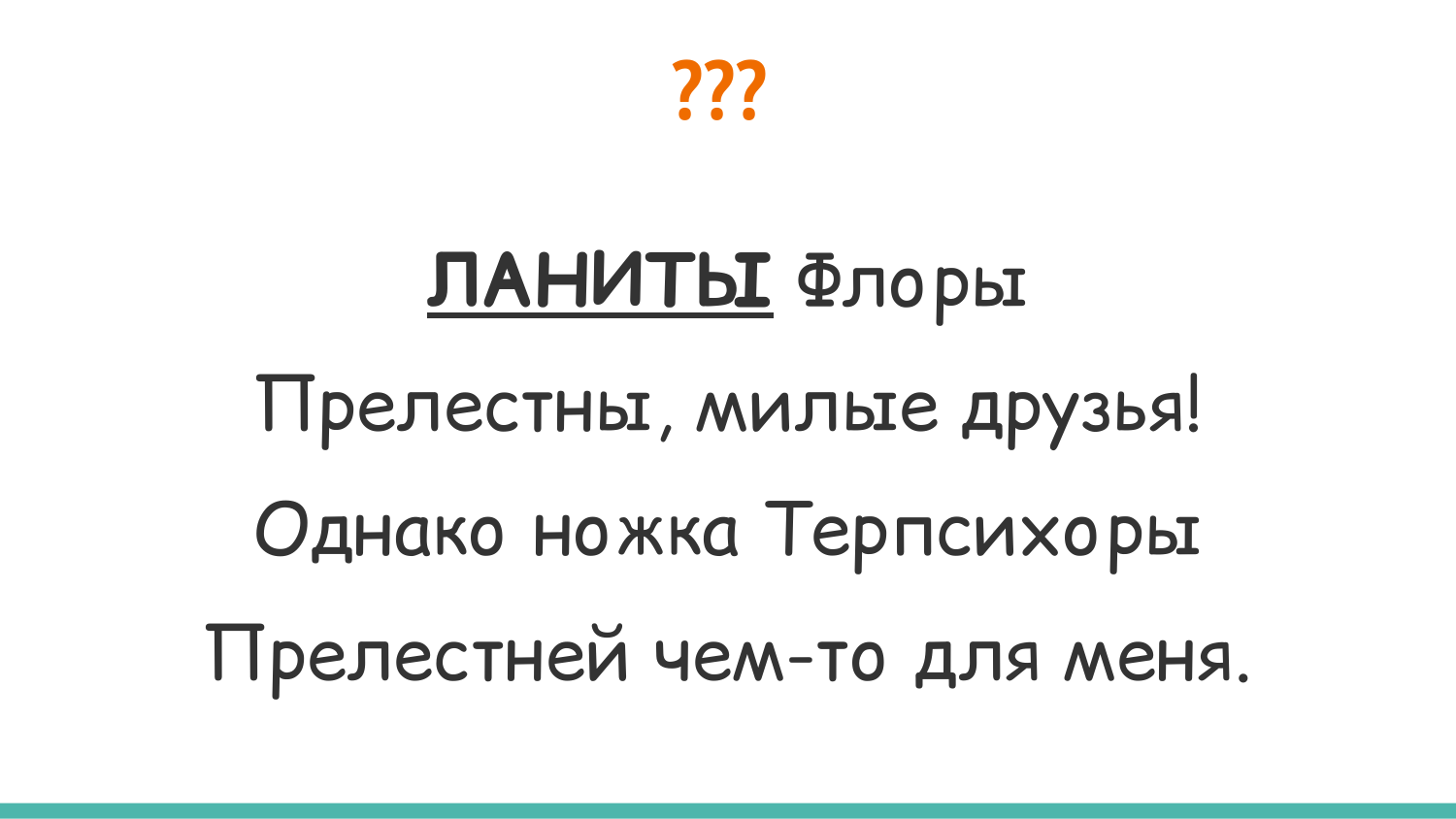

# ???
ЛАНИТЫ Флоры
Прелестны, милые друзья!
Однако ножка Терпсихоры
Прелестней чем-то для меня.